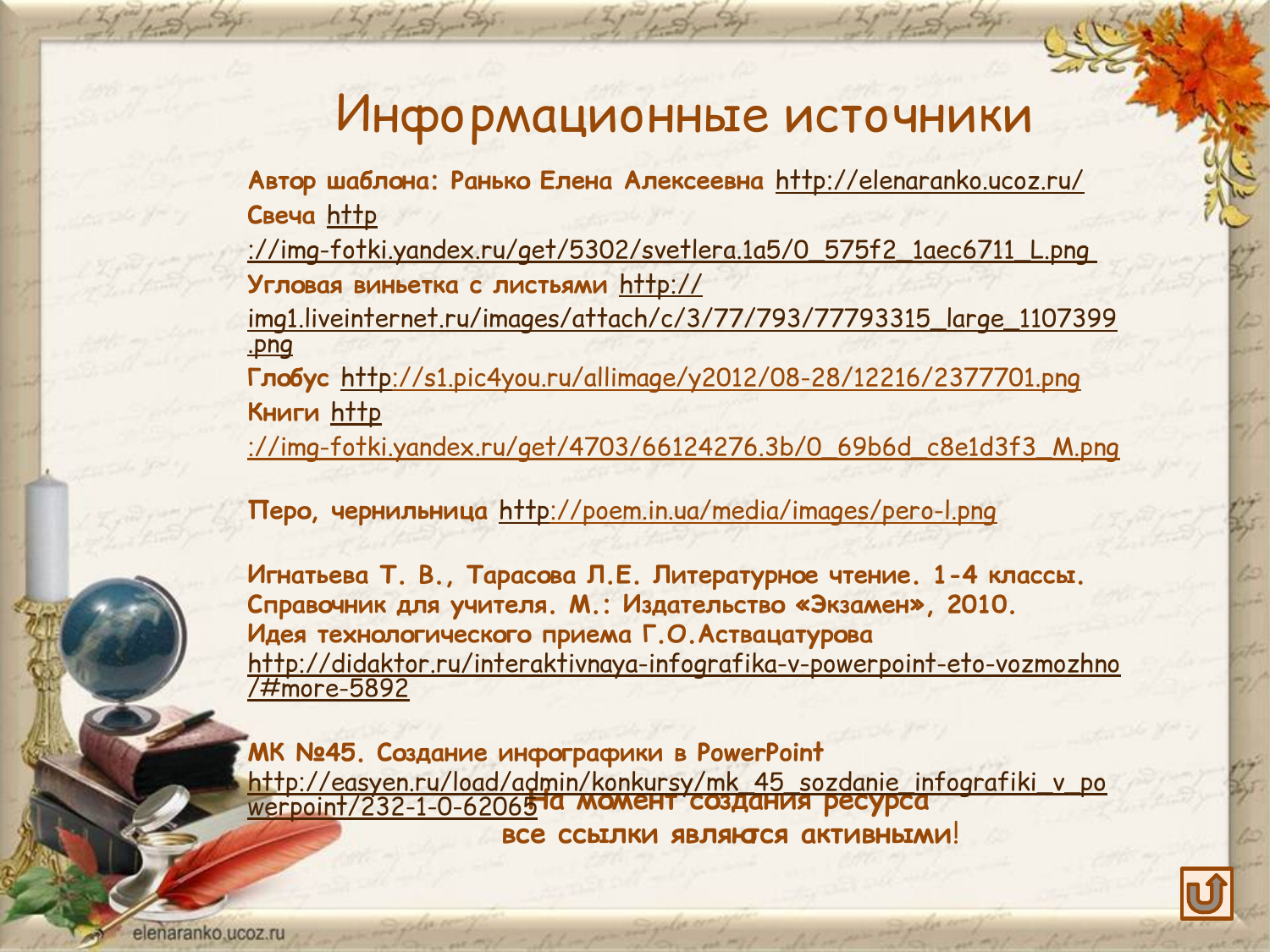

Информационные источники

Автор шаблона: Ранько Елена Алексеевна http://elenaranko.ucoz.ru/
Свеча http://img-fotki.yandex.ru/get/5302/svetlera.1a5/0_575f2_1aec6711_L.png
Угловая виньетка с листьями http://img1.liveinternet.ru/images/attach/c/3/77/793/77793315_large_1107399.png
Глобус http://s1.pic4you.ru/allimage/y2012/08-28/12216/2377701.png
Книги http://img-fotki.yandex.ru/get/4703/66124276.3b/0_69b6d_c8e1d3f3_M.png
Перо, чернильница http://poem.in.ua/media/images/pero-l.png

Игнатьева Т. В., Тарасова Л.Е. Литературное чтение. 1-4 классы. Справочник для учителя. М.: Издательство «Экзамен», 2010.
Идея технологического приема Г.О.Аствацатурова http://didaktor.ru/interaktivnaya-infografika-v-powerpoint-eto-vozmozhno/#more-5892
МК №45. Создание инфографики в PowerPoint
http://easyen.ru/load/admin/konkursy/mk_45_sozdanie_infografiki_v_powerpoint/232-1-0-62065

На момент создания ресурса
все ссылки являются активными!